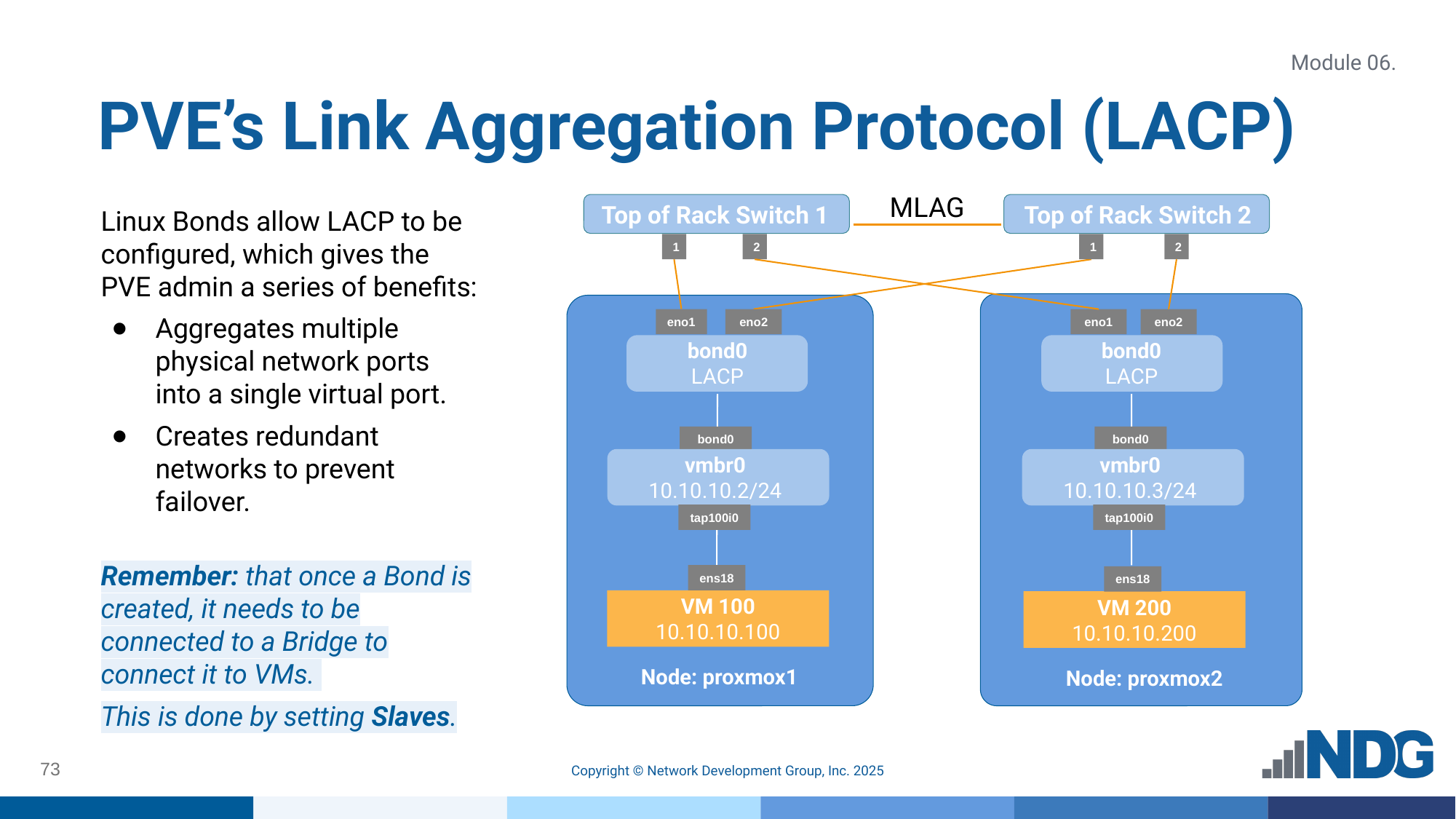

# PVE’s Link Aggregation Protocol (LACP)
Module 06.
MLAG
Top of Rack Switch 1

Top of Rack Switch 2

1
2
1
2

eno1
eno2
eno1
eno2
bond0
LACP

bond0
LACP

bond0
vmbr0
10.10.10.2/24

tap100i0
bond0
vmbr0
10.10.10.3/24

tap100i0
ens18
ens18
VM 100
10.10.10.100
VM 200
10.10.10.200
Node: proxmox1
Node: proxmox2
Linux Bonds allow LACP to be configured, which gives the PVE admin a series of benefits:
Aggregates multiple physical network ports into a single virtual port.
Creates redundant networks to prevent failover.

Remember: that once a Bond is created, it needs to be connected to a Bridge to connect it to VMs.
This is done by setting Slaves.